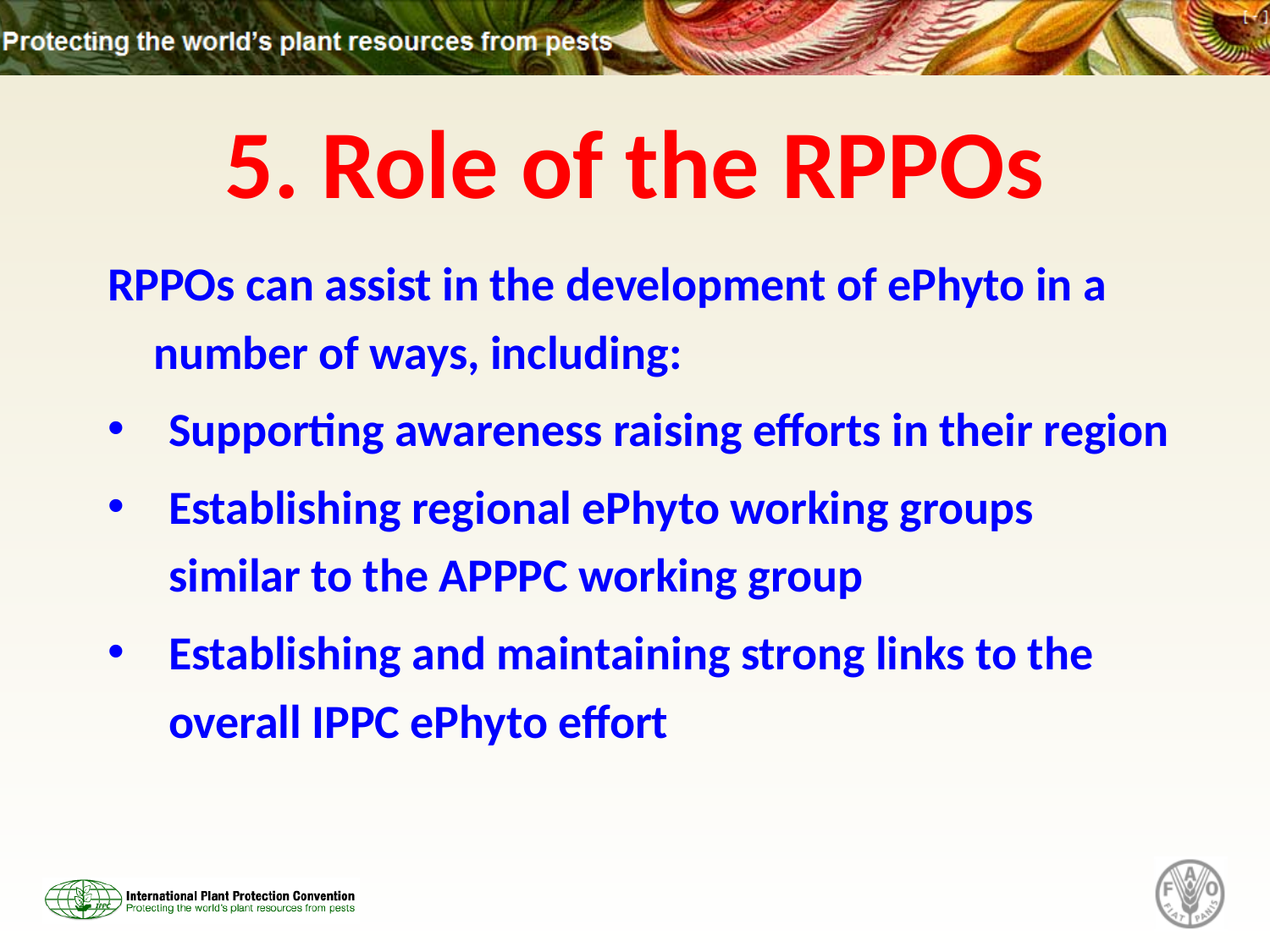

# 5. Role of the RPPOs
RPPOs can assist in the development of ePhyto in a number of ways, including:
Supporting awareness raising efforts in their region
Establishing regional ePhyto working groups similar to the APPPC working group
Establishing and maintaining strong links to the overall IPPC ePhyto effort